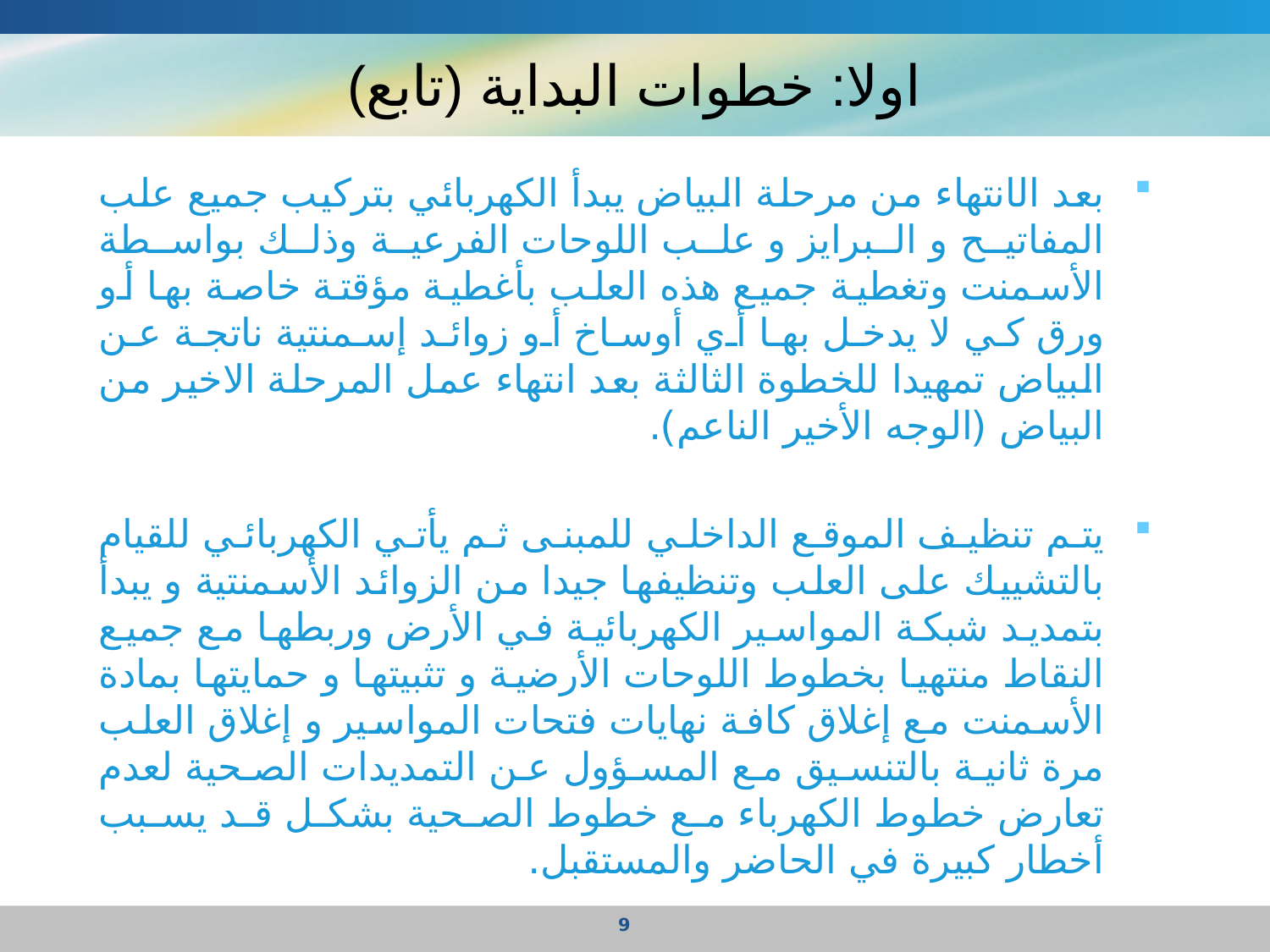

# اولا: خطوات البداية (تابع)
بعد الانتهاء من مرحلة البياض يبدأ الكهربائي بتركيب جميع علب المفاتيح و البرايز و علب اللوحات الفرعية وذلك بواسطة الأسمنت وتغطية جميع هذه العلب بأغطية مؤقتة خاصة بها أو ورق كي لا يدخل بها أي أوساخ أو زوائد إسمنتية ناتجة عن البياض تمهيدا للخطوة الثالثة بعد انتهاء عمل المرحلة الاخير من البياض (الوجه الأخير الناعم).

يتم تنظيف الموقع الداخلي للمبنى ثم يأتي الكهربائي للقيام بالتشييك على العلب وتنظيفها جيدا من الزوائد الأسمنتية و يبدأ بتمديد شبكة المواسير الكهربائية في الأرض وربطها مع جميع النقاط منتهيا بخطوط اللوحات الأرضية و تثبيتها و حمايتها بمادة الأسمنت مع إغلاق كافة نهايات فتحات المواسير و إغلاق العلب مرة ثانية بالتنسيق مع المسؤول عن التمديدات الصحية لعدم تعارض خطوط الكهرباء مع خطوط الصحية بشكل قد يسبب أخطار كبيرة في الحاضر والمستقبل.

9